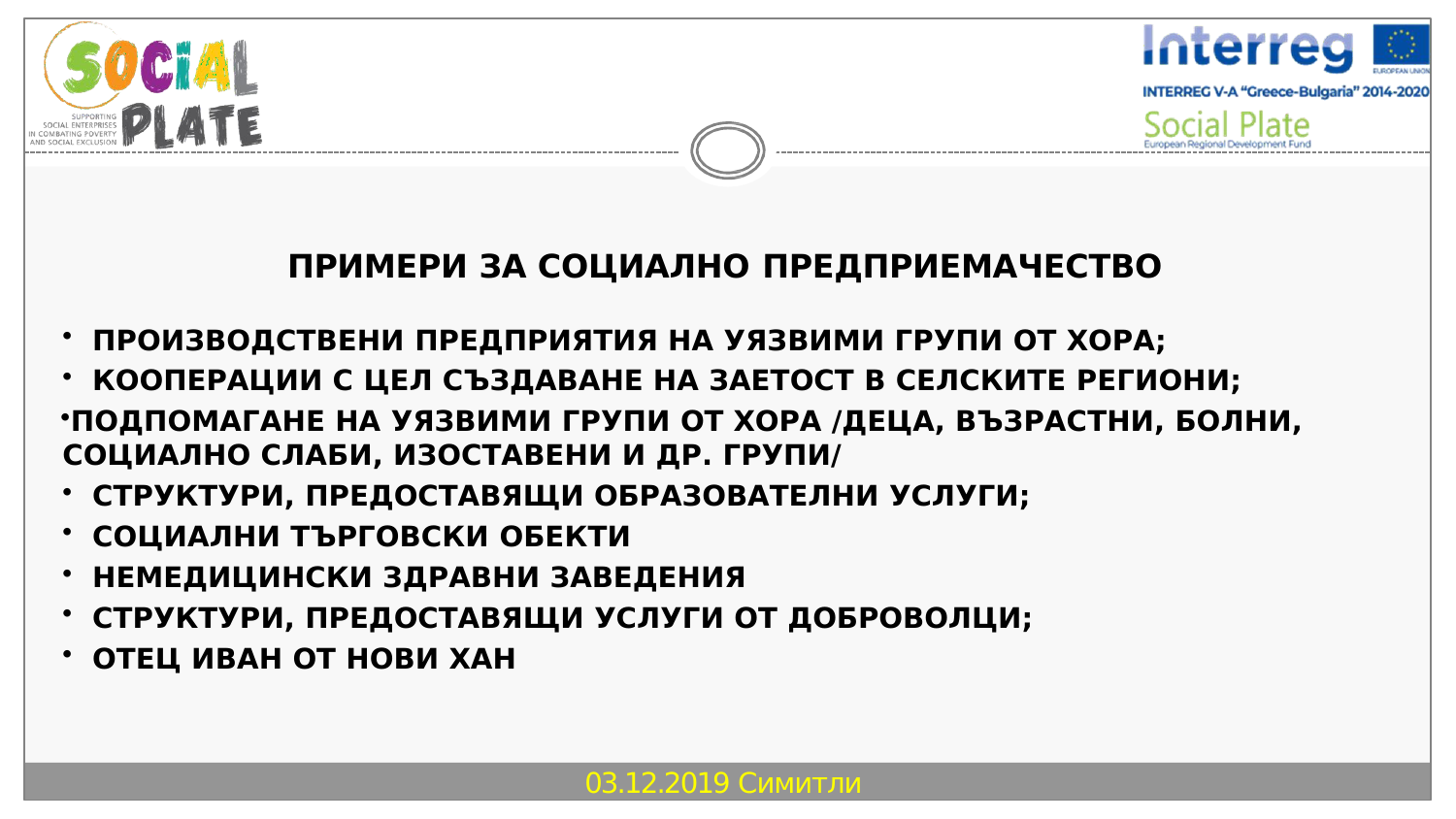

ПРИМЕРИ ЗА СОЦИАЛНО ПРЕДПРИЕМАЧЕСТВО

ПРОИЗВОДСТВЕНИ ПРЕДПРИЯТИЯ НА УЯЗВИМИ ГРУПИ ОТ ХОРА;
КООПЕРАЦИИ С ЦЕЛ СЪЗДАВАНЕ НА ЗАЕТОСТ В СЕЛСКИТЕ РЕГИОНИ;
ПОДПОМАГАНЕ НА УЯЗВИМИ ГРУПИ ОТ ХОРА /ДЕЦА, ВЪЗРАСТНИ, БОЛНИ,  СОЦИАЛНО СЛАБИ, ИЗОСТАВЕНИ И ДР. ГРУПИ/
СТРУКТУРИ, ПРЕДОСТАВЯЩИ ОБРАЗОВАТЕЛНИ УСЛУГИ;
СОЦИАЛНИ ТЪРГОВСКИ ОБЕКТИ
НЕМЕДИЦИНСКИ ЗДРАВНИ ЗАВЕДЕНИЯ
СТРУКТУРИ, ПРЕДОСТАВЯЩИ УСЛУГИ ОТ ДОБРОВОЛЦИ;
ОТЕЦ ИВАН ОТ НОВИ ХАН
                      03.12.2019 Симитли